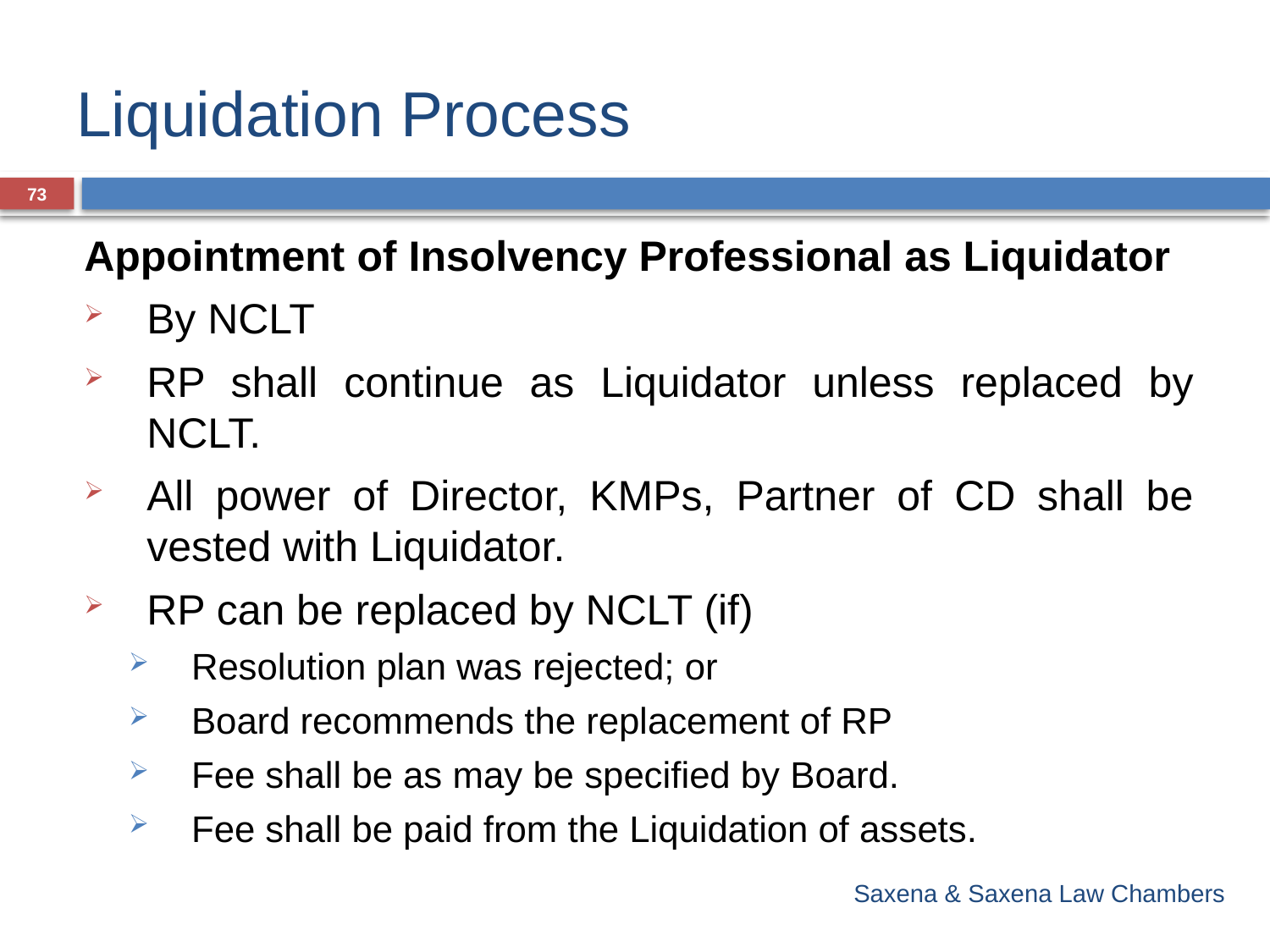

# Liquidation Process
73
Appointment of Insolvency Professional as Liquidator
By NCLT
RP shall continue as Liquidator unless replaced by NCLT.
All power of Director, KMPs, Partner of CD shall be vested with Liquidator.
RP can be replaced by NCLT (if)
Resolution plan was rejected; or
Board recommends the replacement of RP
Fee shall be as may be specified by Board.
Fee shall be paid from the Liquidation of assets.

Saxena & Saxena Law Chambers